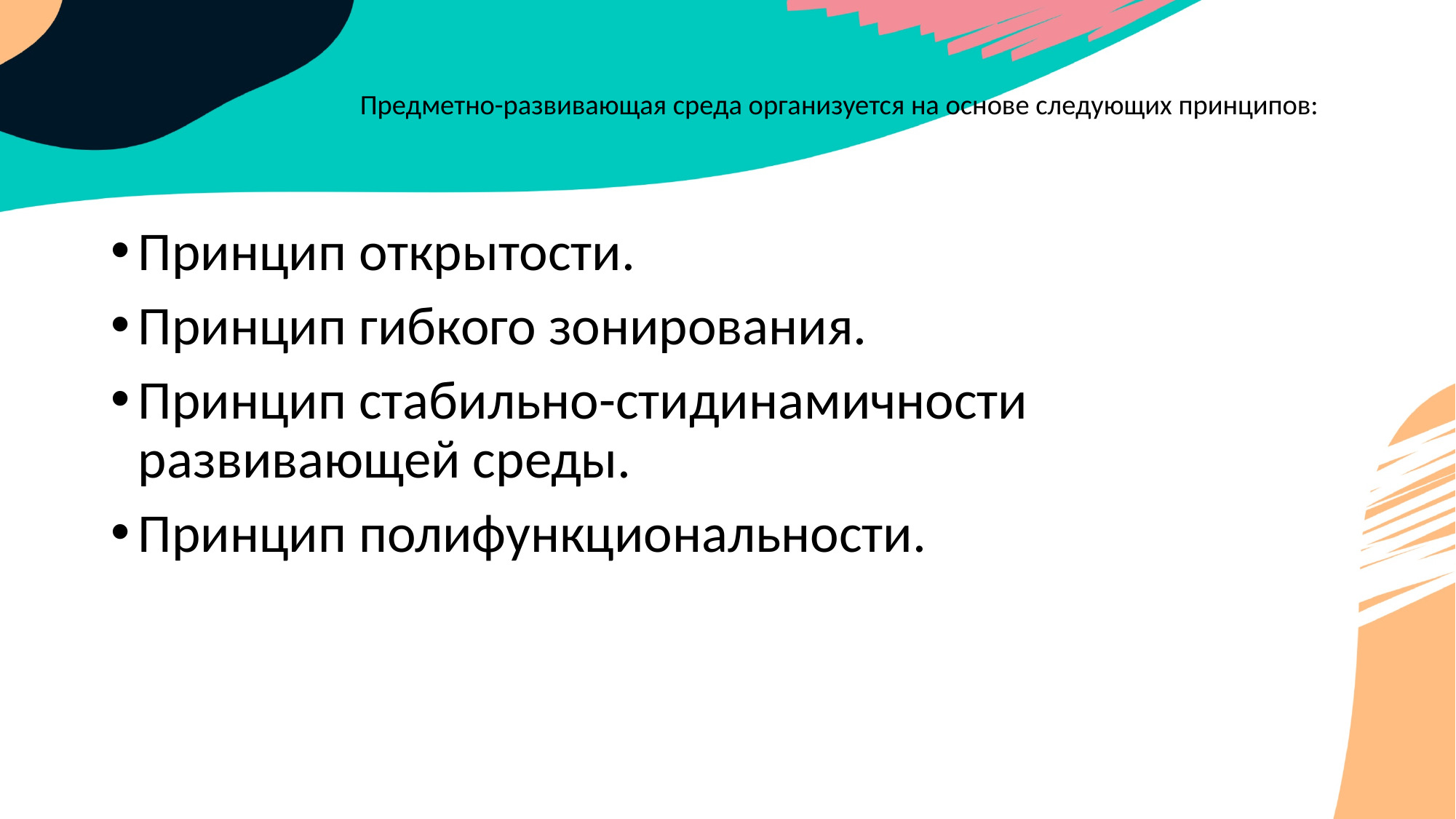

# Предметно-развивающая среда организуется на основе следующих принципов:
Принцип открытости.
Принцип гибкого зонирования.
Принцип стабильно-стидинамичности развивающей среды.
Принцип полифункциональности.